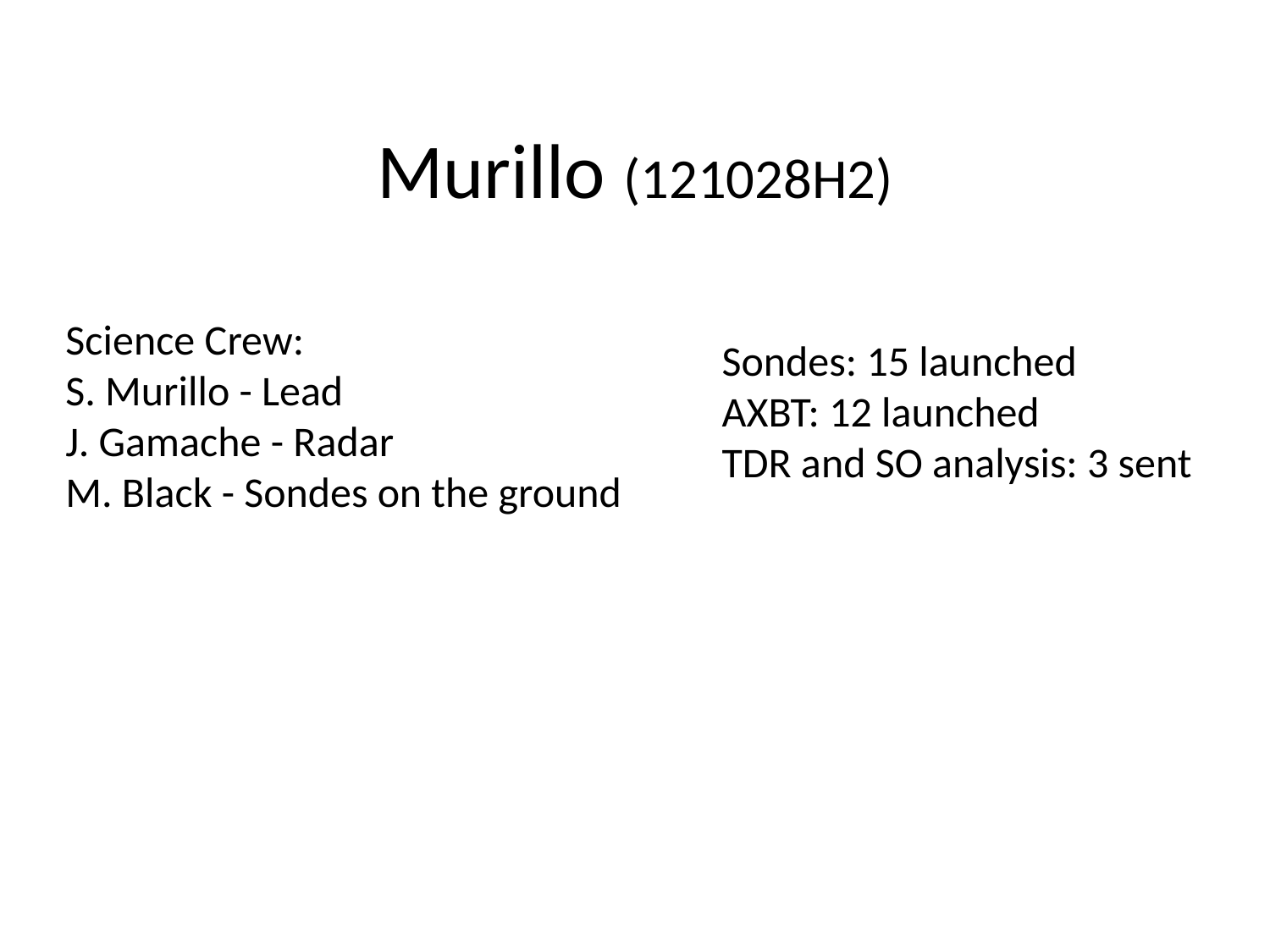

# Murillo (121028H2)
Science Crew:
S. Murillo - Lead
J. Gamache - Radar
M. Black - Sondes on the ground
Sondes: 15 launched
AXBT: 12 launched
TDR and SO analysis: 3 sent